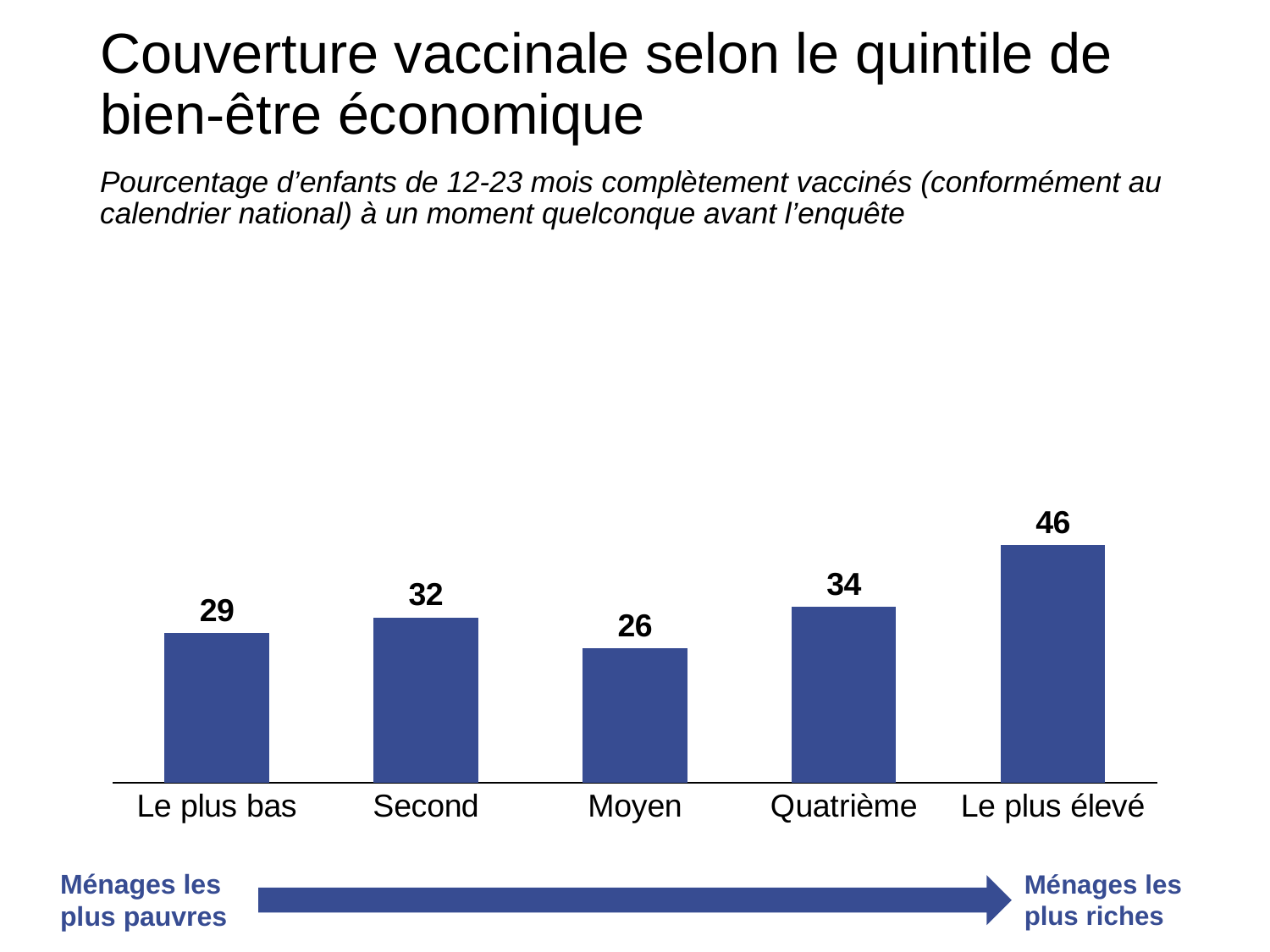

# Couverture vaccinale selon le quintile de bien-être économique
Pourcentage d’enfants de 12-23 mois complètement vaccinés (conformément au calendrier national) à un moment quelconque avant l’enquête

### Chart

| Category | Le plus bas |
|---|---|
| Le plus bas | 29.0 |
| Second | 32.0 |
| Moyen | 26.0 |
| Quatrième | 34.0 |
| Le plus élevé | 46.0 |
Ménages les
plus pauvres
Ménages les plus riches